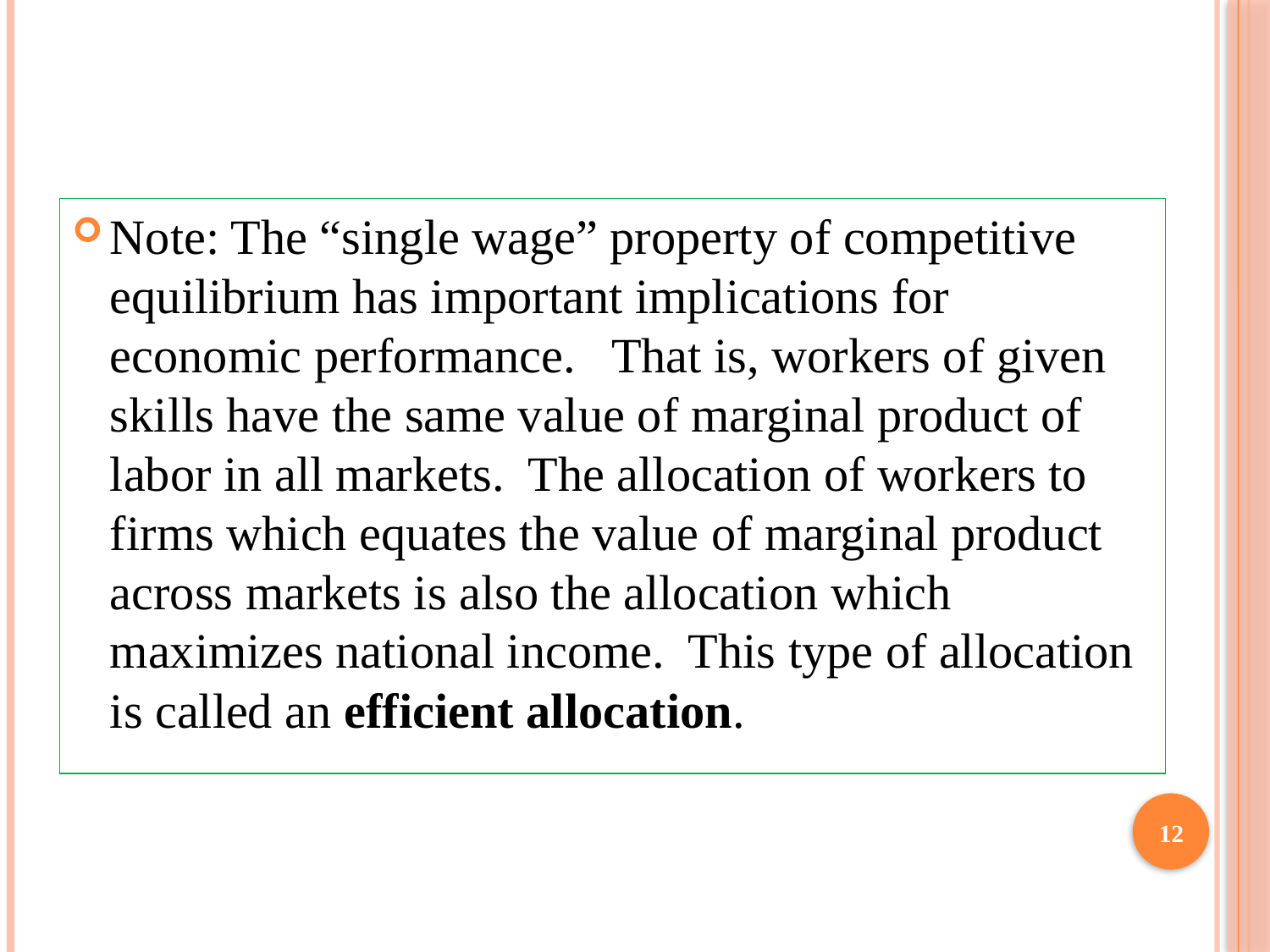

Note: The “single wage” property of competitive equilibrium has important implications for economic performance.   That is, workers of given skills have the same value of marginal product of labor in all markets.  The allocation of workers to firms which equates the value of marginal product across markets is also the allocation which maximizes national income.  This type of allocation is called an efficient allocation.
12